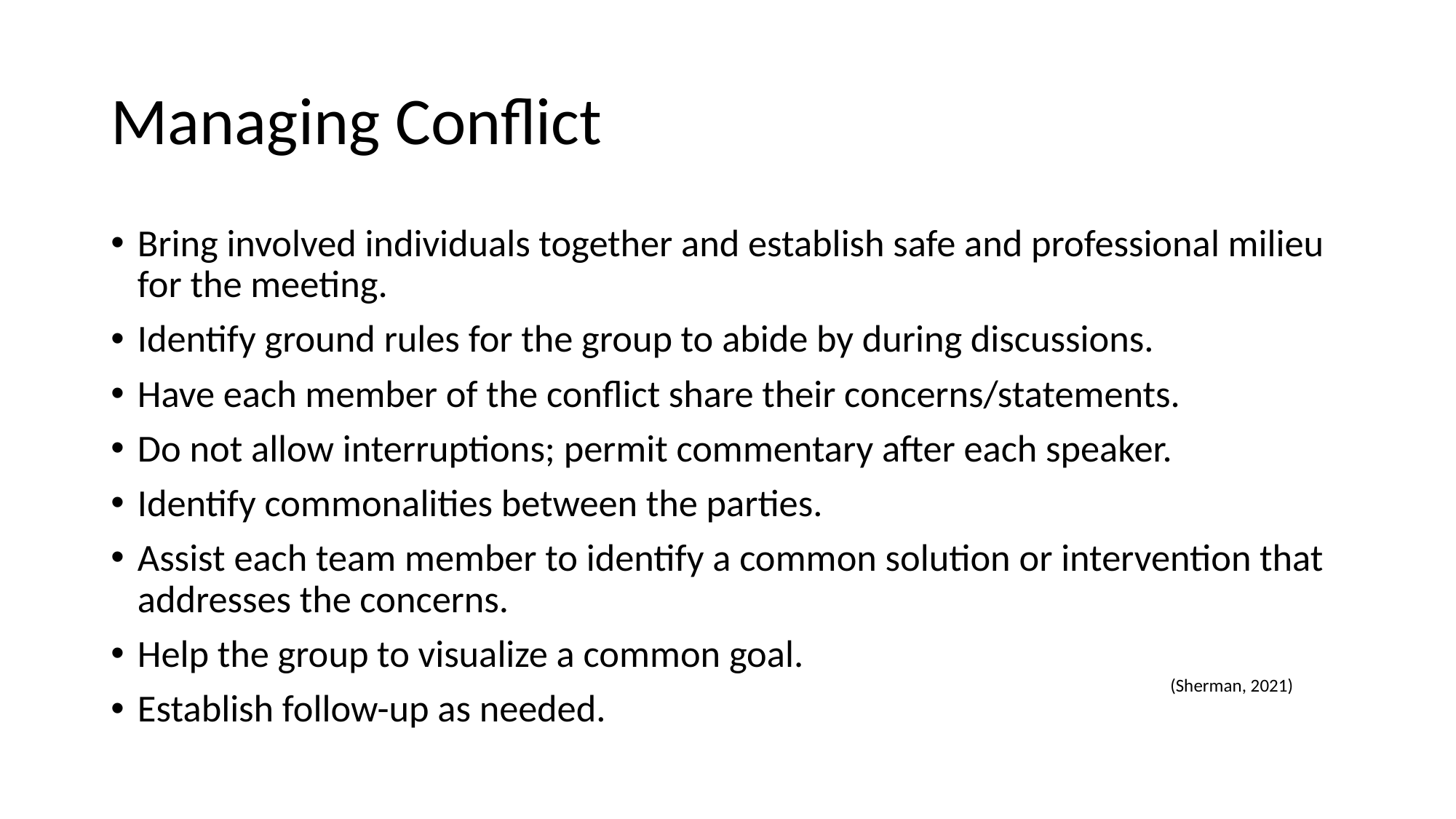

# Managing Conflict
Bring involved individuals together and establish safe and professional milieu for the meeting.
Identify ground rules for the group to abide by during discussions.
Have each member of the conflict share their concerns/statements.
Do not allow interruptions; permit commentary after each speaker.
Identify commonalities between the parties.
Assist each team member to identify a common solution or intervention that addresses the concerns.
Help the group to visualize a common goal.
Establish follow-up as needed.
(Sherman, 2021)